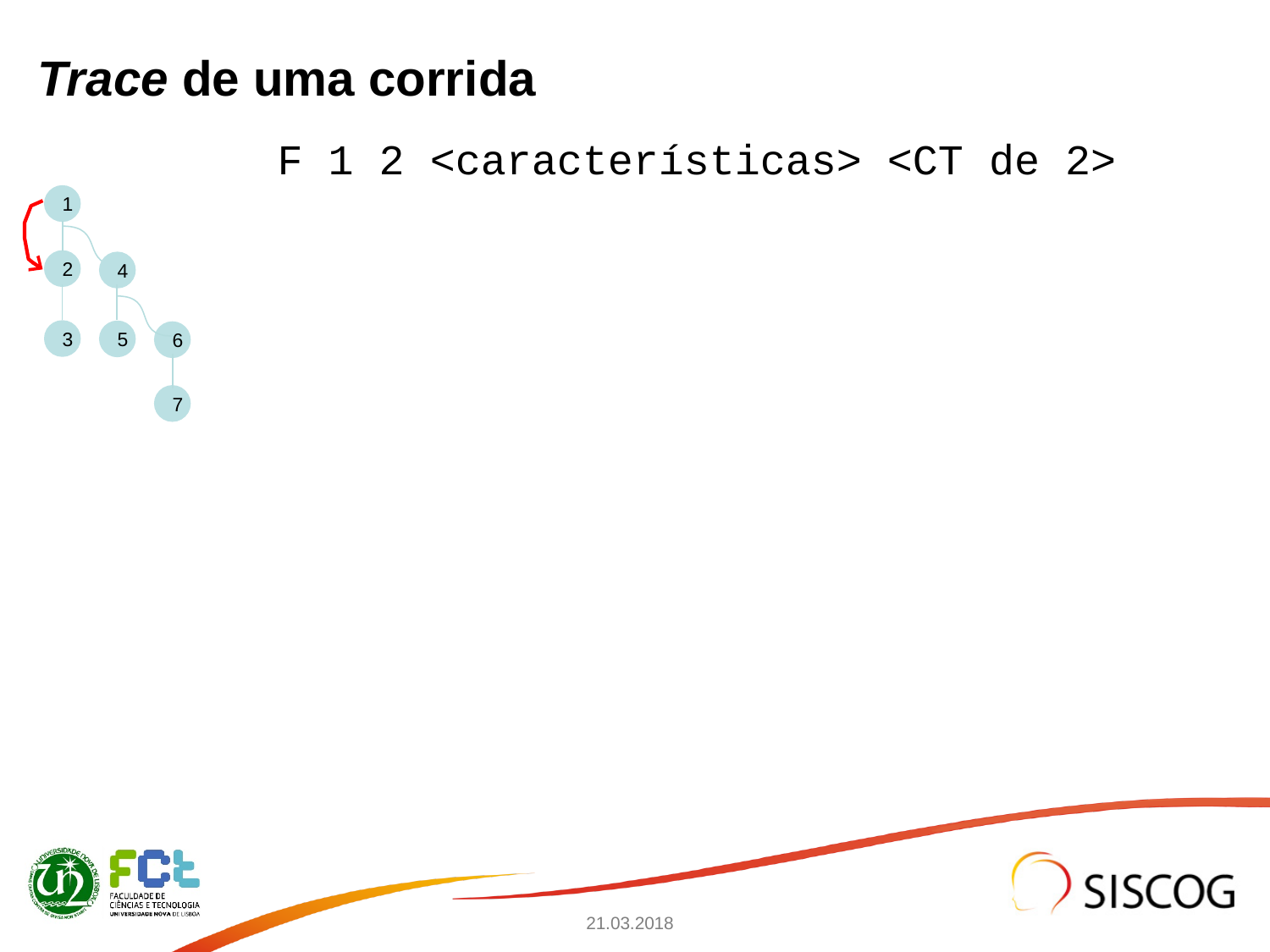

# Trace de uma corrida
F 1 2 <características> <CT de 2>
1

2
4
3
5
6
7